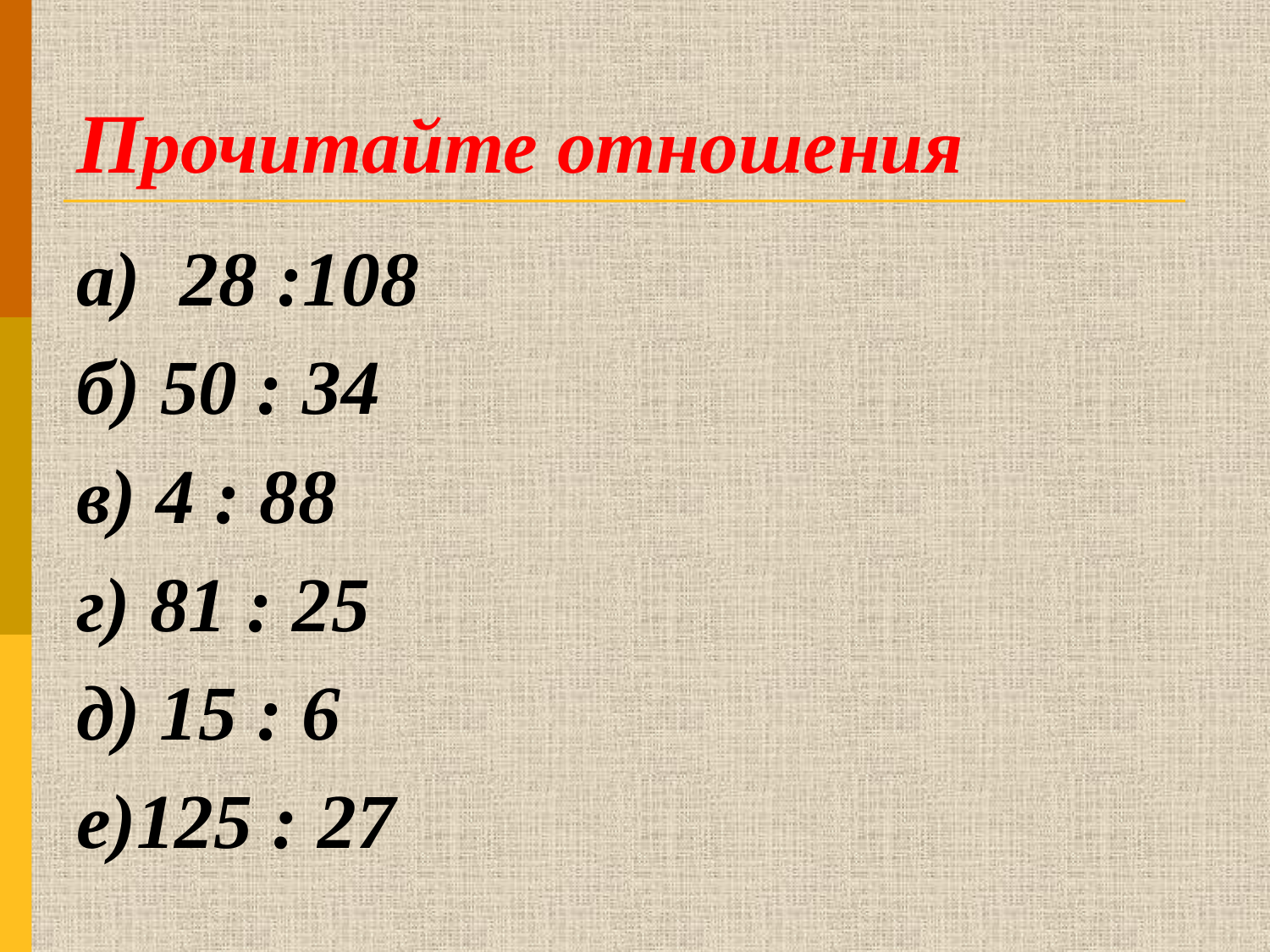

# Прочитайте отношения
а)  28 :108
б) 50 : 34
в) 4 : 88
г) 81 : 25
д) 15 : 6
е)125 : 27